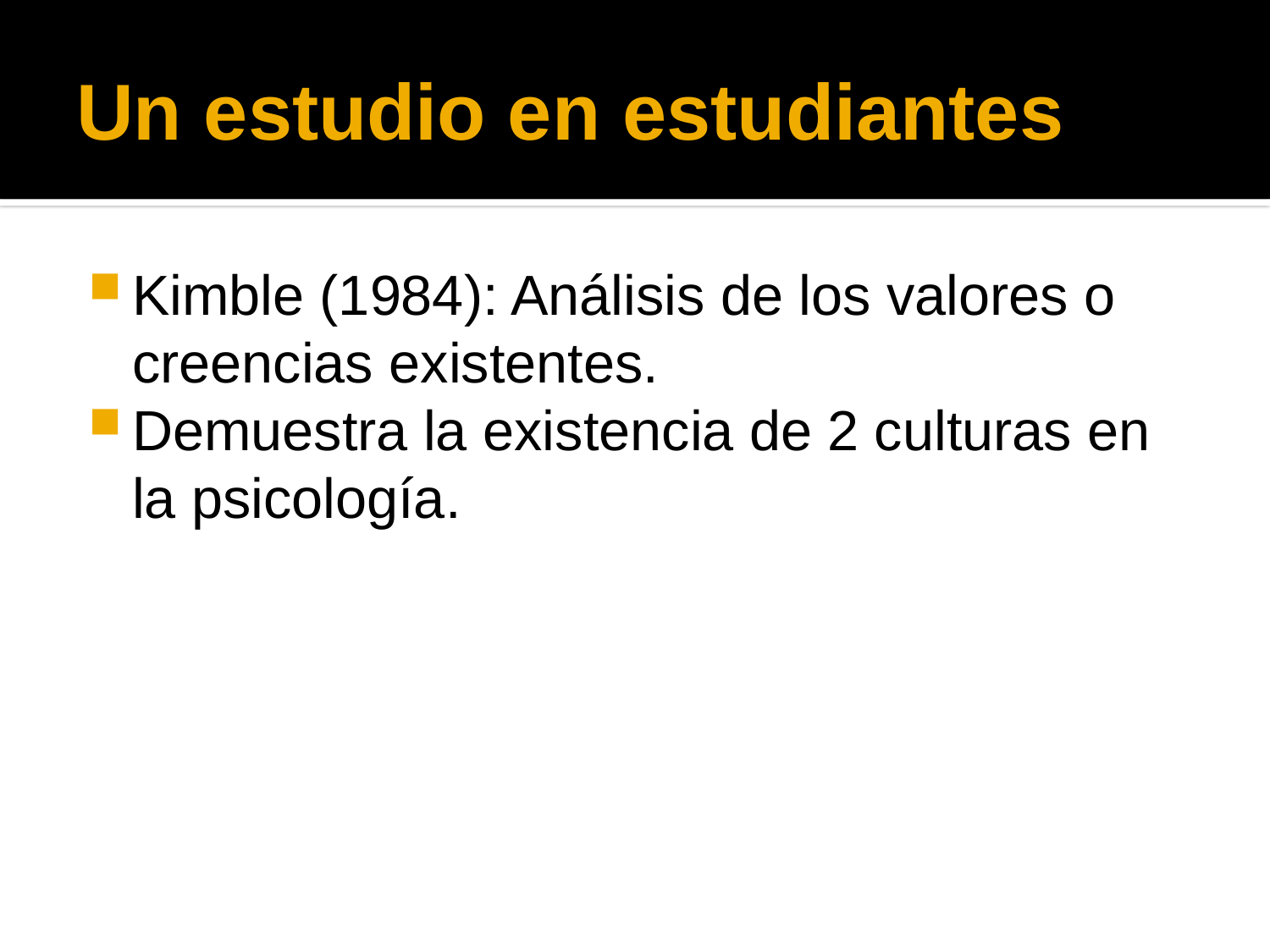

# Un estudio en estudiantes
Kimble (1984): Análisis de los valores o creencias existentes.
Demuestra la existencia de 2 culturas en la psicología.